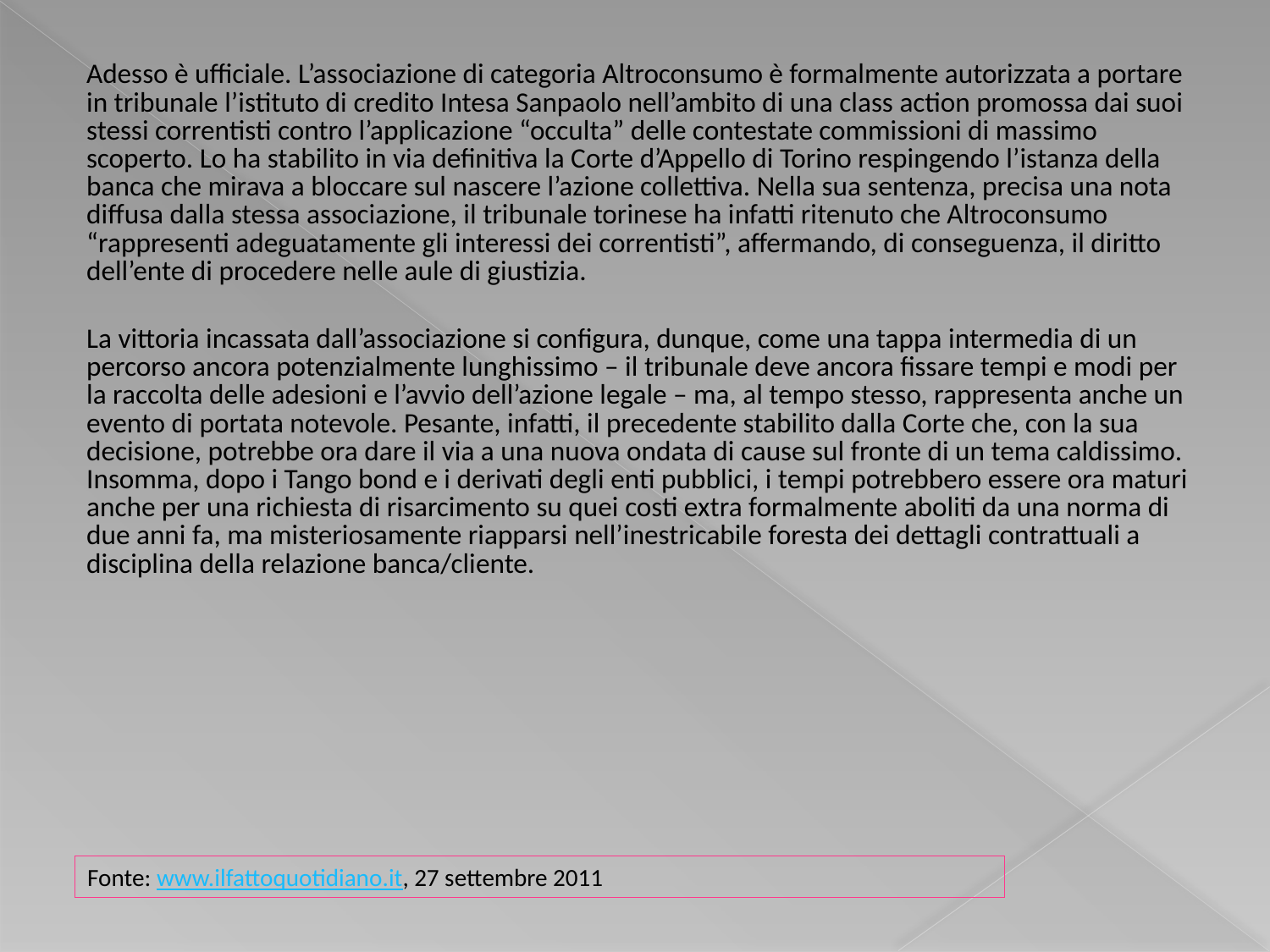

Adesso è ufficiale. L’associazione di categoria Altroconsumo è formalmente autorizzata a portare in tribunale l’istituto di credito Intesa Sanpaolo nell’ambito di una class action promossa dai suoi stessi correntisti contro l’applicazione “occulta” delle contestate commissioni di massimo scoperto. Lo ha stabilito in via definitiva la Corte d’Appello di Torino respingendo l’istanza della banca che mirava a bloccare sul nascere l’azione collettiva. Nella sua sentenza, precisa una nota diffusa dalla stessa associazione, il tribunale torinese ha infatti ritenuto che Altroconsumo “rappresenti adeguatamente gli interessi dei correntisti”, affermando, di conseguenza, il diritto dell’ente di procedere nelle aule di giustizia.

La vittoria incassata dall’associazione si configura, dunque, come una tappa intermedia di un percorso ancora potenzialmente lunghissimo – il tribunale deve ancora fissare tempi e modi per la raccolta delle adesioni e l’avvio dell’azione legale – ma, al tempo stesso, rappresenta anche un evento di portata notevole. Pesante, infatti, il precedente stabilito dalla Corte che, con la sua decisione, potrebbe ora dare il via a una nuova ondata di cause sul fronte di un tema caldissimo. Insomma, dopo i Tango bond e i derivati degli enti pubblici, i tempi potrebbero essere ora maturi anche per una richiesta di risarcimento su quei costi extra formalmente aboliti da una norma di due anni fa, ma misteriosamente riapparsi nell’inestricabile foresta dei dettagli contrattuali a disciplina della relazione banca/cliente.

Fonte: www.ilfattoquotidiano.it, 27 settembre 2011